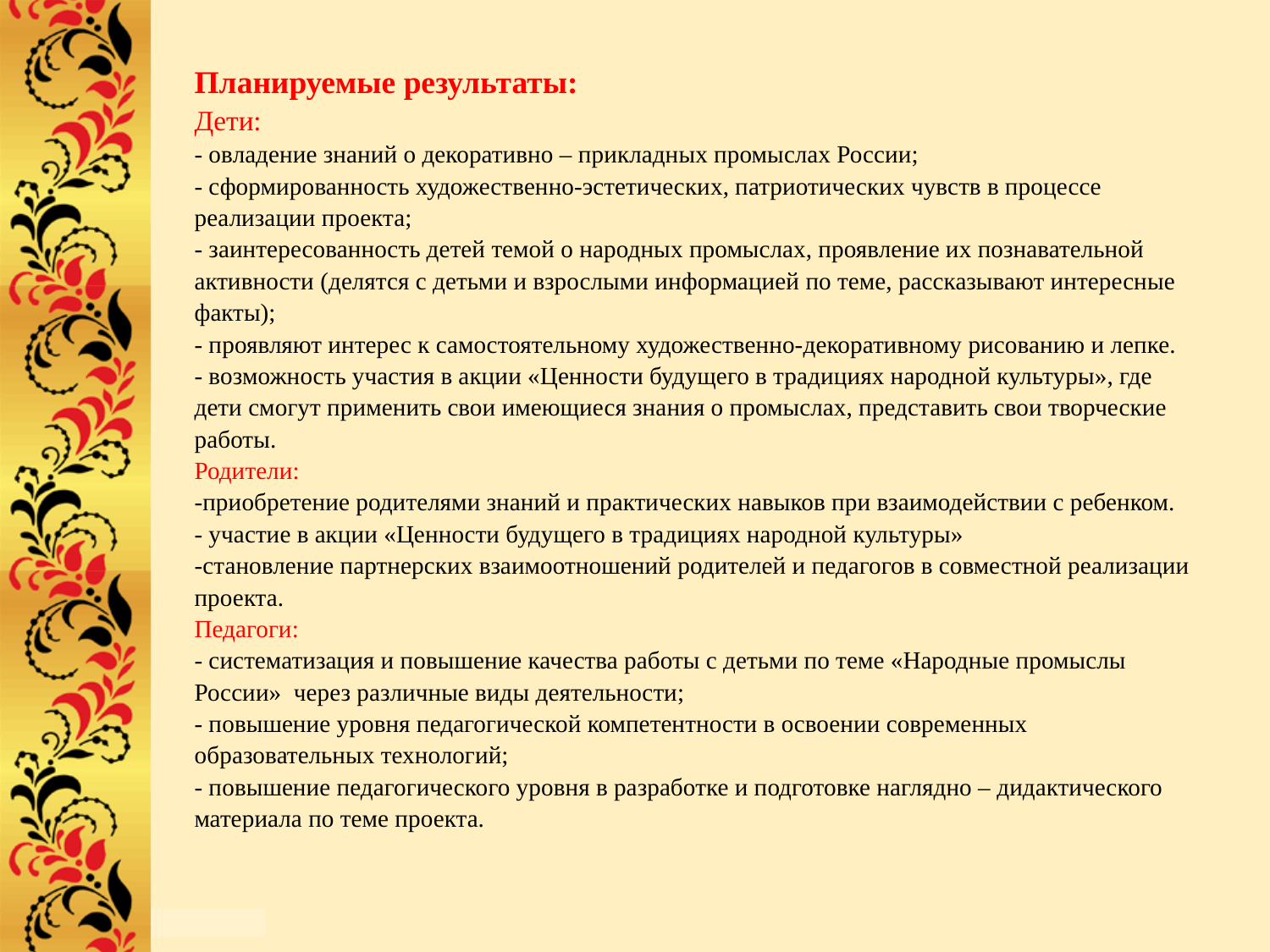

# Планируемые результаты: Дети: - овладение знаний о декоративно – прикладных промыслах России; - сформированность художественно-эстетических, патриотических чувств в процессе реализации проекта; - заинтересованность детей темой о народных промыслах, проявление их познавательной активности (делятся с детьми и взрослыми информацией по теме, рассказывают интересные факты); - проявляют интерес к самостоятельному художественно-декоративному рисованию и лепке. - возможность участия в акции «Ценности будущего в традициях народной культуры», где дети смогут применить свои имеющиеся знания о промыслах, представить свои творческие работы. Родители: -приобретение родителями знаний и практических навыков при взаимодействии с ребенком. - участие в акции «Ценности будущего в традициях народной культуры» -становление партнерских взаимоотношений родителей и педагогов в совместной реализации проекта. Педагоги: - систематизация и повышение качества работы с детьми по теме «Народные промыслы России»  через различные виды деятельности; - повышение уровня педагогической компетентности в освоении современных образовательных технологий; - повышение педагогического уровня в разработке и подготовке наглядно – дидактического материала по теме проекта.